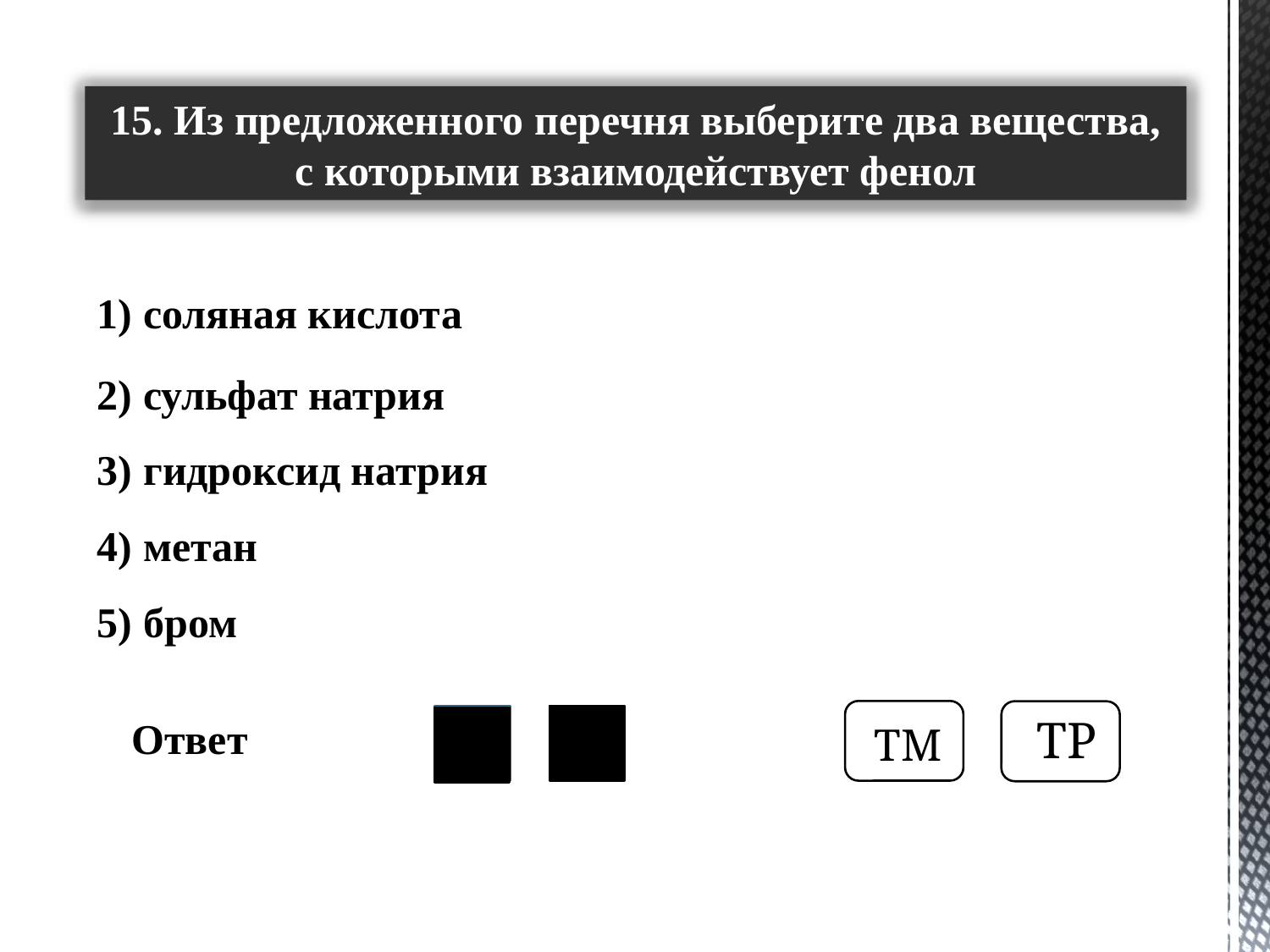

15. Из предложенного перечня выберите два вещества, с которыми взаимодействует фенол
1) соляная кислота

2) сульфат натрия
3) гидроксид натрия
4) метан
5) бром
ТМ
ТР
   Ответ
3

5